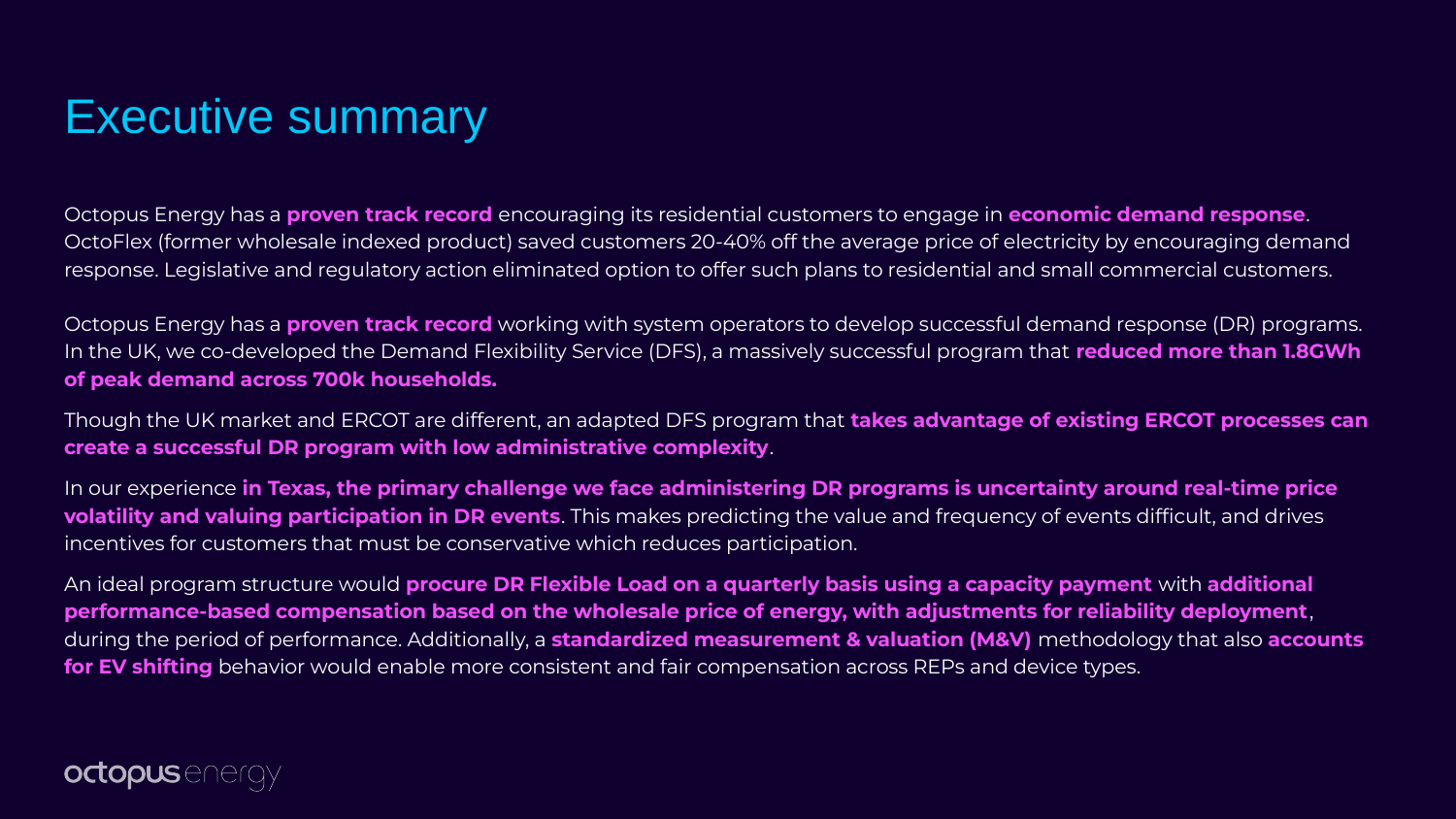

# Executive summary
Octopus Energy has a proven track record encouraging its residential customers to engage in economic demand response. OctoFlex (former wholesale indexed product) saved customers 20-40% off the average price of electricity by encouraging demand response. Legislative and regulatory action eliminated option to offer such plans to residential and small commercial customers.

Octopus Energy has a proven track record working with system operators to develop successful demand response (DR) programs. In the UK, we co-developed the Demand Flexibility Service (DFS), a massively successful program that reduced more than 1.8GWh of peak demand across 700k households.
Though the UK market and ERCOT are different, an adapted DFS program that takes advantage of existing ERCOT processes can create a successful DR program with low administrative complexity.
In our experience in Texas, the primary challenge we face administering DR programs is uncertainty around real-time price volatility and valuing participation in DR events. This makes predicting the value and frequency of events difficult, and drives incentives for customers that must be conservative which reduces participation.
An ideal program structure would procure DR Flexible Load on a quarterly basis using a capacity payment with additional performance-based compensation based on the wholesale price of energy, with adjustments for reliability deployment, during the period of performance. Additionally, a standardized measurement & valuation (M&V) methodology that also accounts for EV shifting behavior would enable more consistent and fair compensation across REPs and device types.